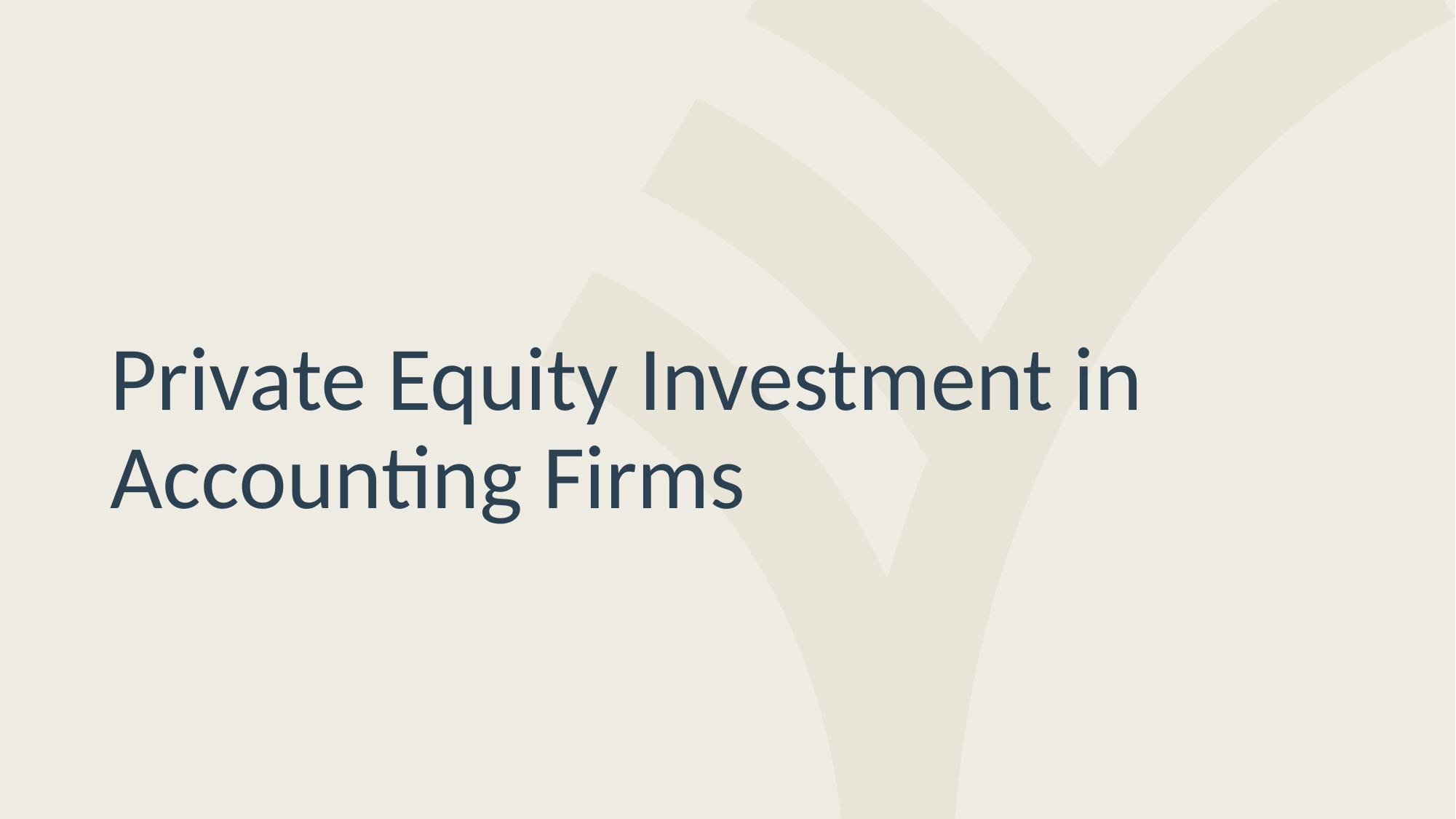

# Private Equity Investment in Accounting Firms